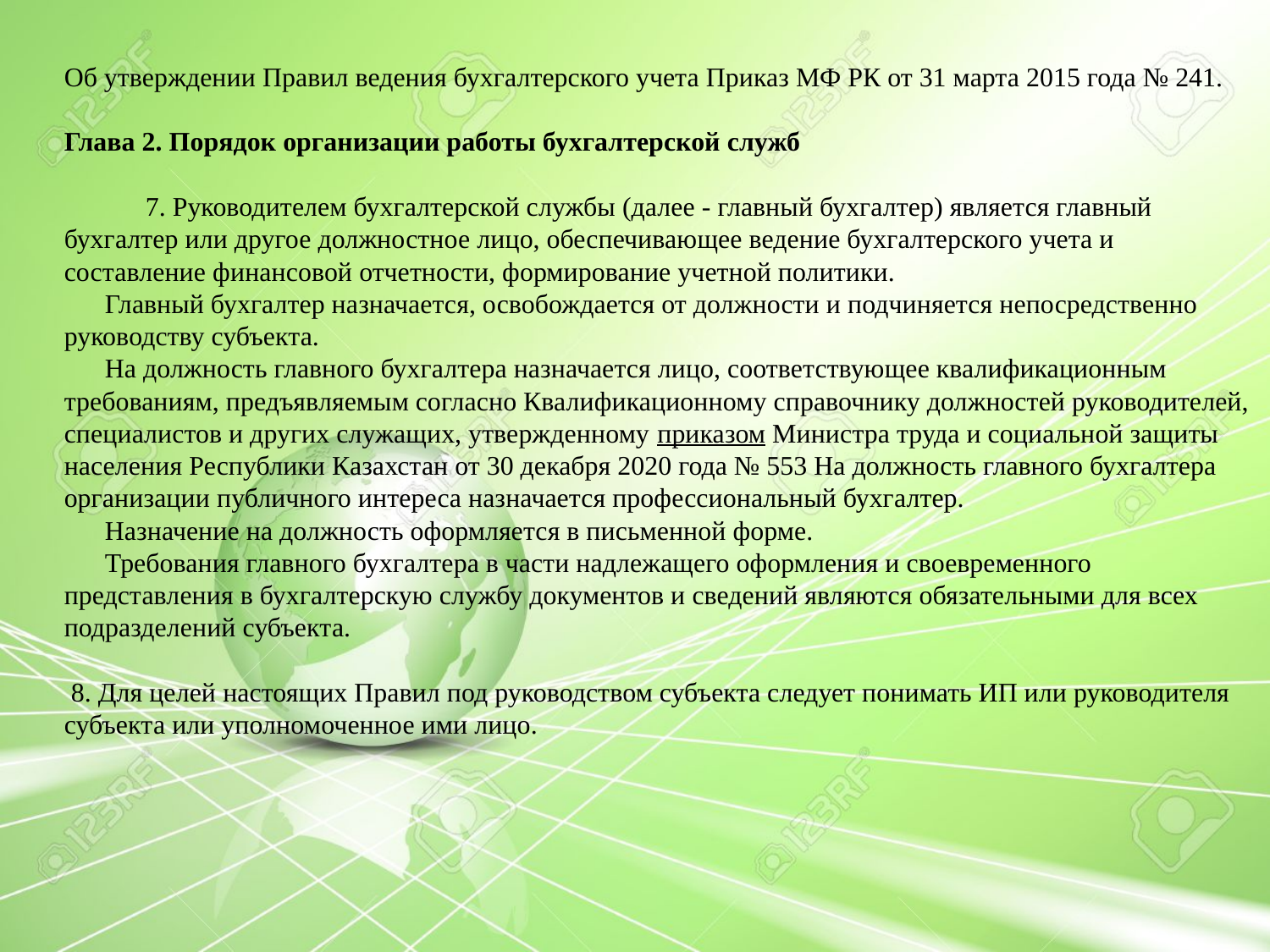

Об утверждении Правил ведения бухгалтерского учета Приказ МФ РК от 31 марта 2015 года № 241.

Глава 2. Порядок организации работы бухгалтерской служб

            7. Руководителем бухгалтерской службы (далее - главный бухгалтер) является главный бухгалтер или другое должностное лицо, обеспечивающее ведение бухгалтерского учета и составление финансовой отчетности, формирование учетной политики.
      Главный бухгалтер назначается, освобождается от должности и подчиняется непосредственно руководству субъекта.
      На должность главного бухгалтера назначается лицо, соответствующее квалификационным требованиям, предъявляемым согласно Квалификационному справочнику должностей руководителей, специалистов и других служащих, утвержденному приказом Министра труда и социальной защиты населения Республики Казахстан от 30 декабря 2020 года № 553 На должность главного бухгалтера организации публичного интереса назначается профессиональный бухгалтер.
      Назначение на должность оформляется в письменной форме.
      Требования главного бухгалтера в части надлежащего оформления и своевременного представления в бухгалтерскую службу документов и сведений являются обязательными для всех подразделений субъекта.

 8. Для целей настоящих Правил под руководством субъекта следует понимать ИП или руководителя субъекта или уполномоченное ими лицо.